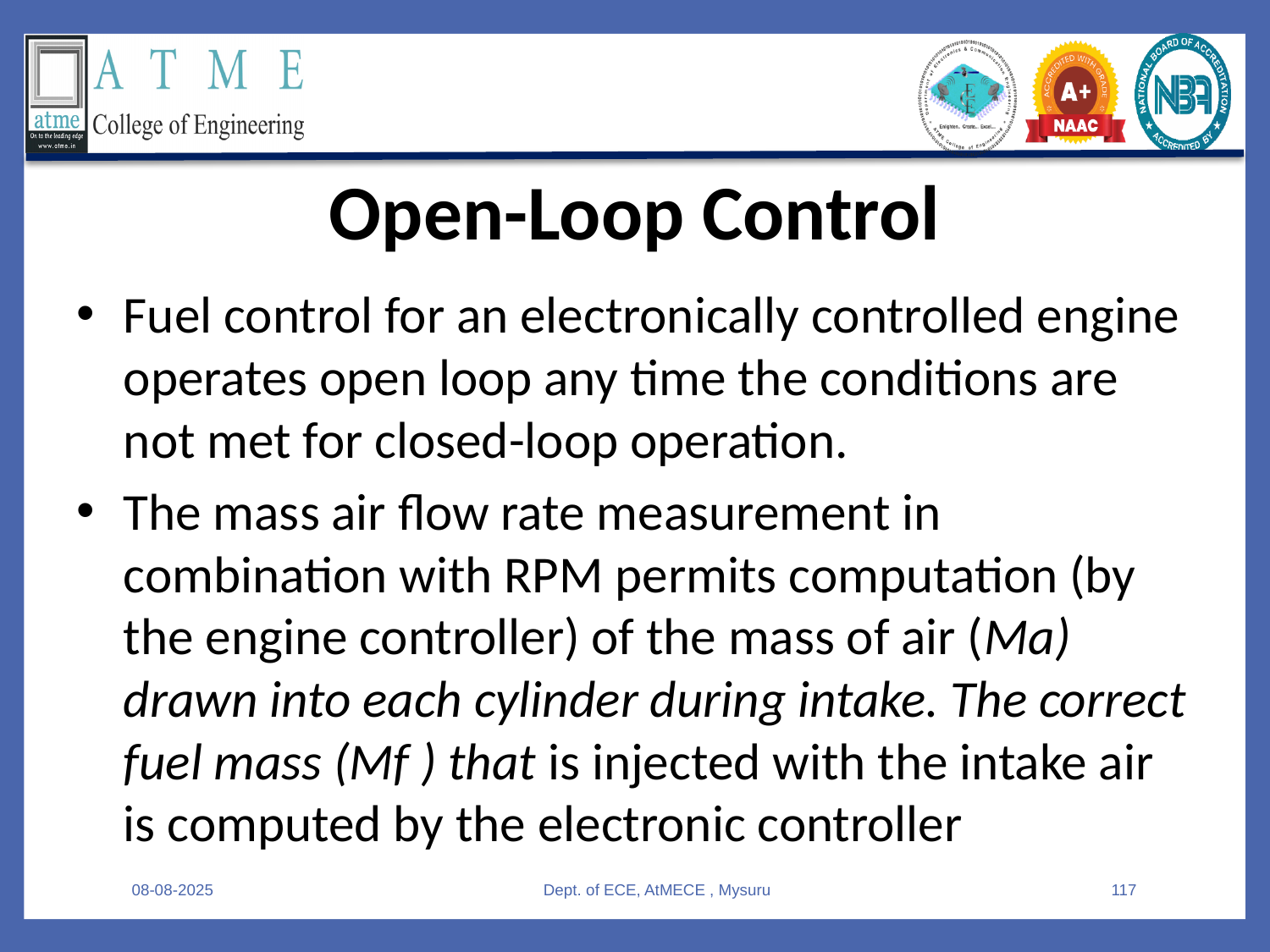

Open-Loop Control
Fuel control for an electronically controlled engine operates open loop any time the conditions are not met for closed-loop operation.
The mass air flow rate measurement in combination with RPM permits computation (by the engine controller) of the mass of air (Ma) drawn into each cylinder during intake. The correct fuel mass (Mf ) that is injected with the intake air is computed by the electronic controller

08-08-2025
Dept. of ECE, AtMECE , Mysuru
117